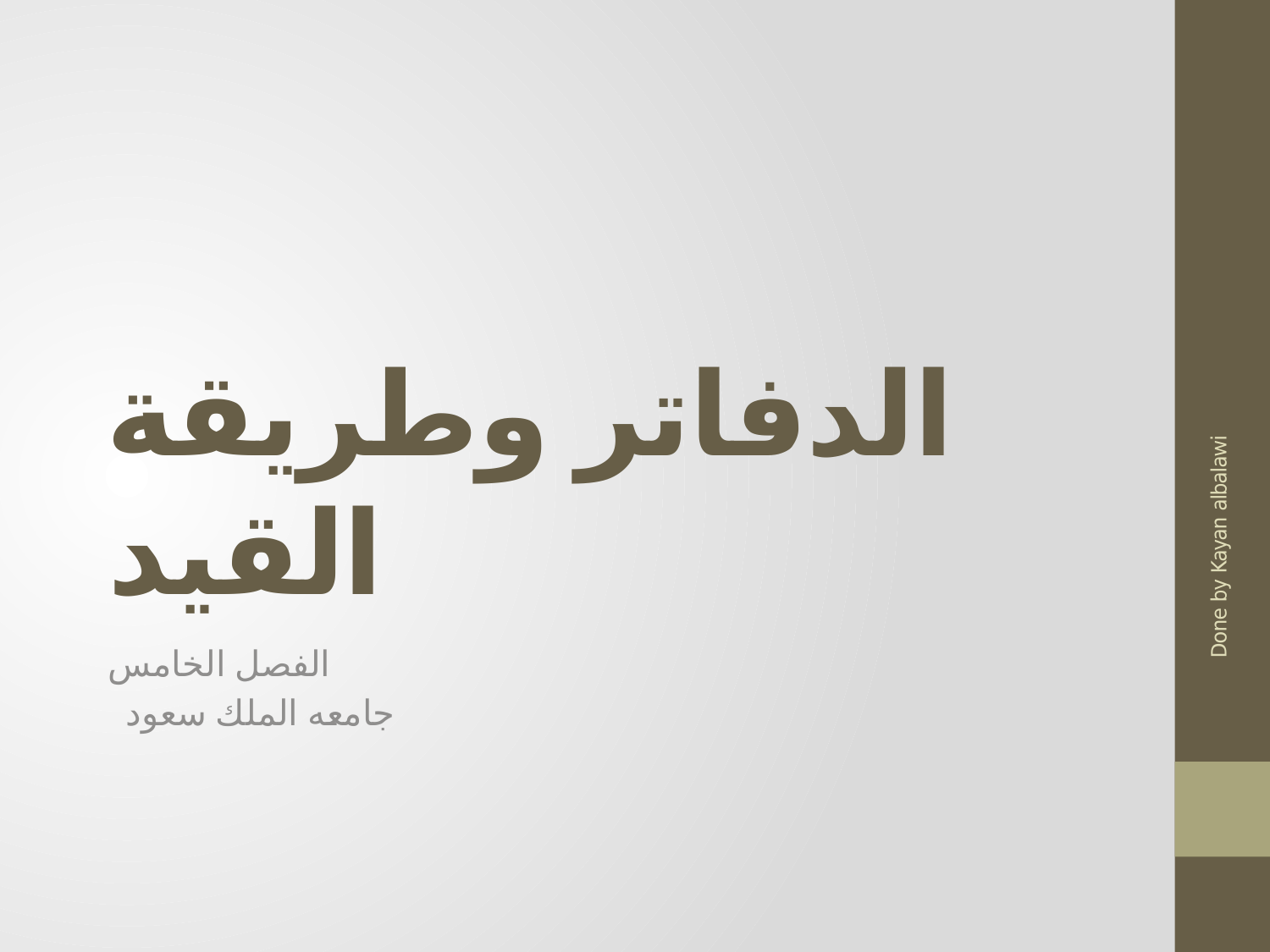

# الدفاتر وطريقة القيد
Done by Kayan albalawi
الفصل الخامس
جامعه الملك سعود